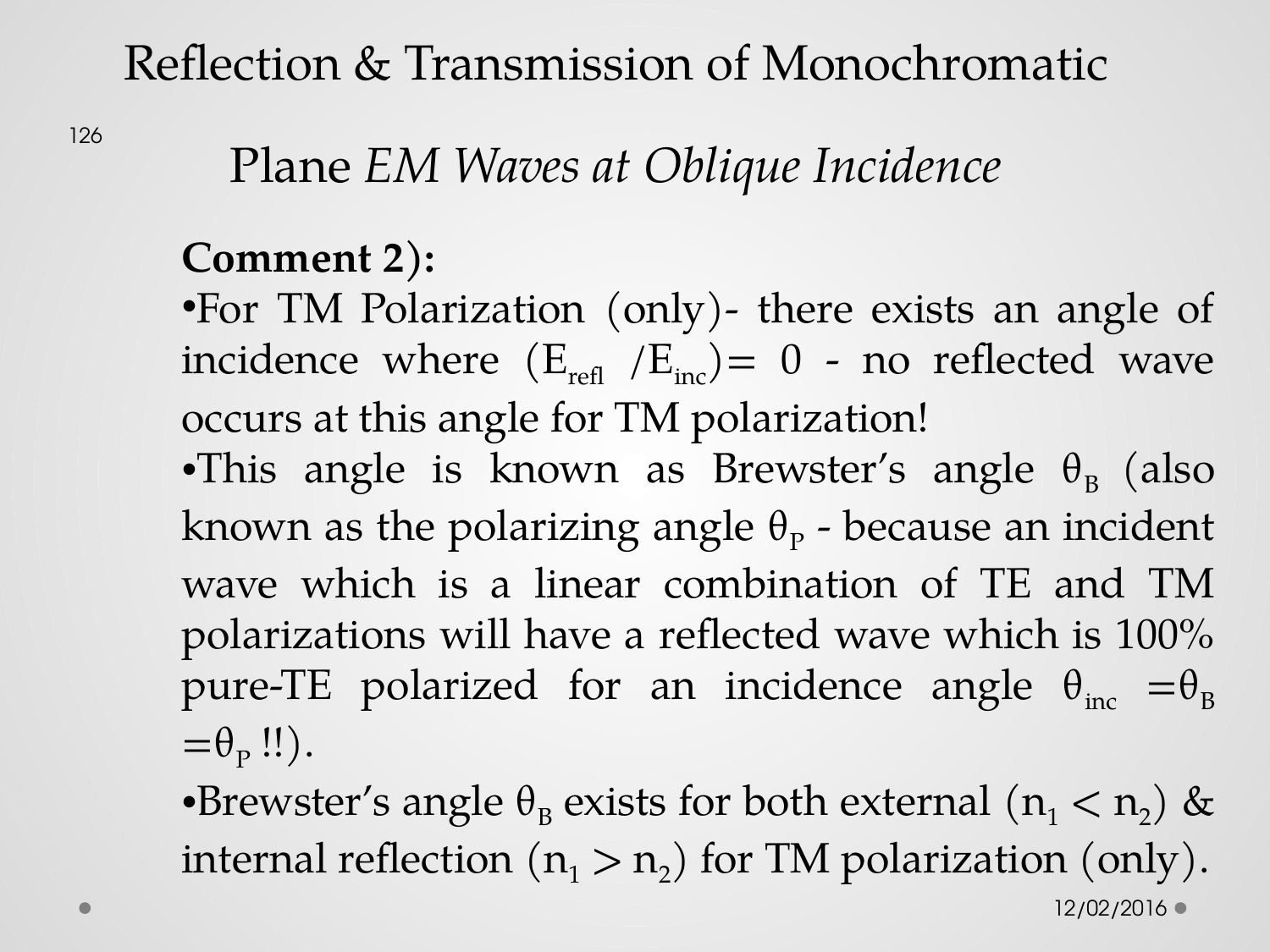

# Reflection & Transmission of Monochromatic Plane EM Waves at Oblique Incidence
126
Comment 2):
For TM Polarization (only)- there exists an angle of incidence where (Erefl /Einc)= 0 - no reflected wave occurs at this angle for TM polarization!
This angle is known as Brewster’s angle θB (also known as the polarizing angle θP - because an incident wave which is a linear combination of TE and TM polarizations will have a reflected wave which is 100% pure-TE polarized for an incidence angle θinc =θB =θP !!).
Brewster’s angle θB exists for both external (n1 < n2) & internal reflection (n1 > n2) for TM polarization (only).
12/02/2016